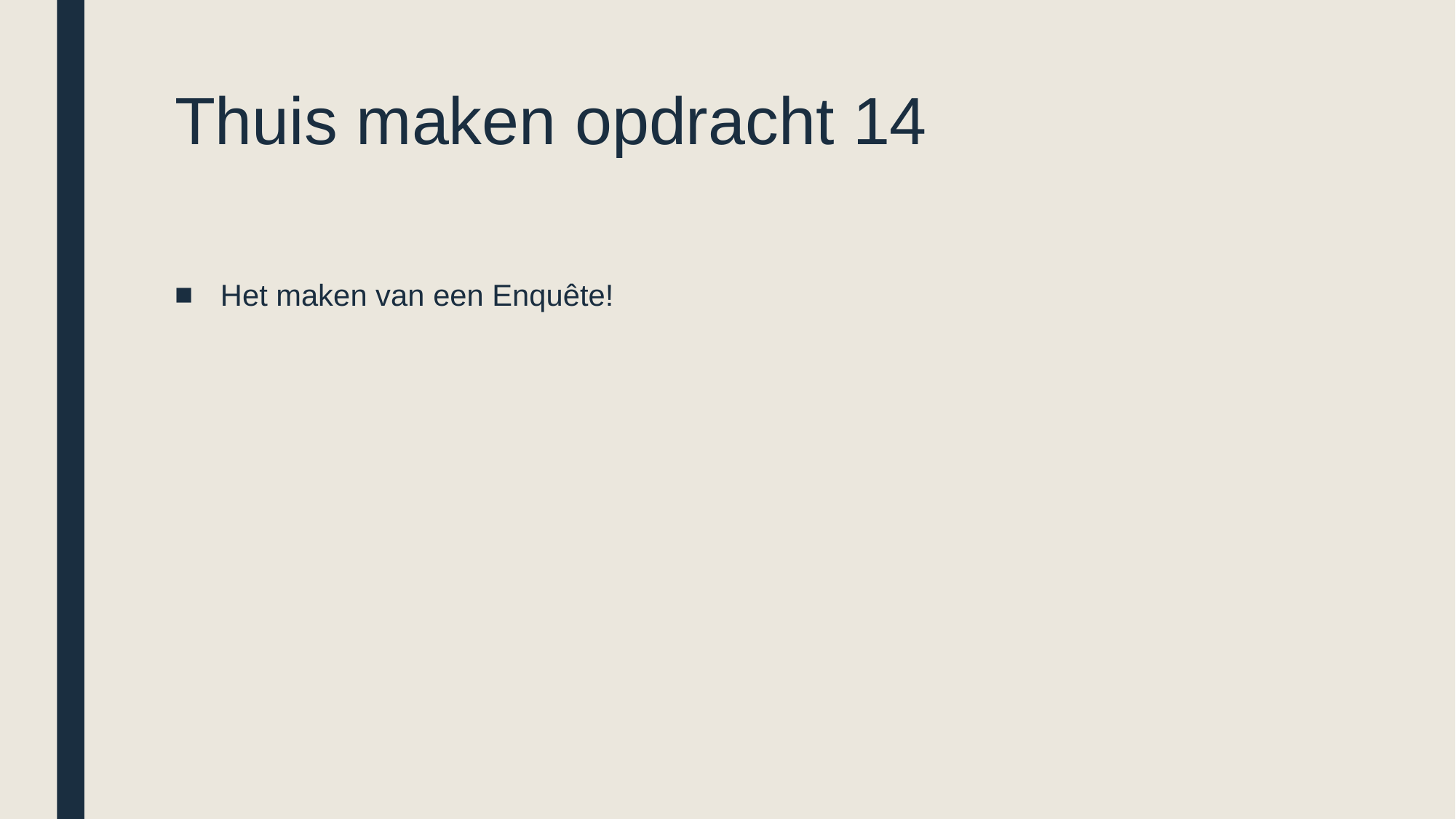

# Thuis maken opdracht 14
Het maken van een Enquête!